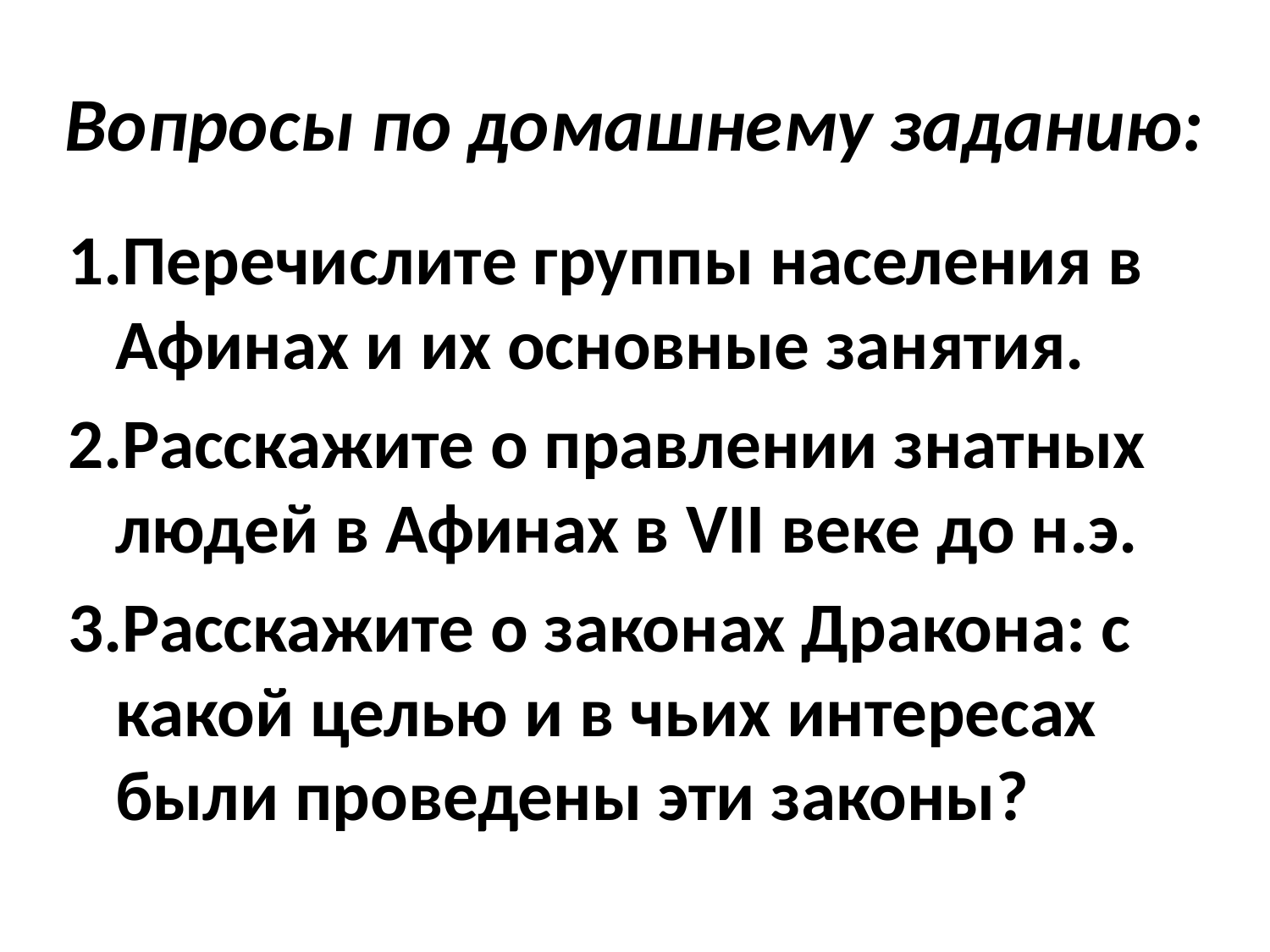

# Вопросы по домашнему заданию:
Перечислите группы населения в Афинах и их основные занятия.
Расскажите о правлении знатных людей в Афинах в VII веке до н.э.
Расскажите о законах Дракона: с какой целью и в чьих интересах были проведены эти законы?